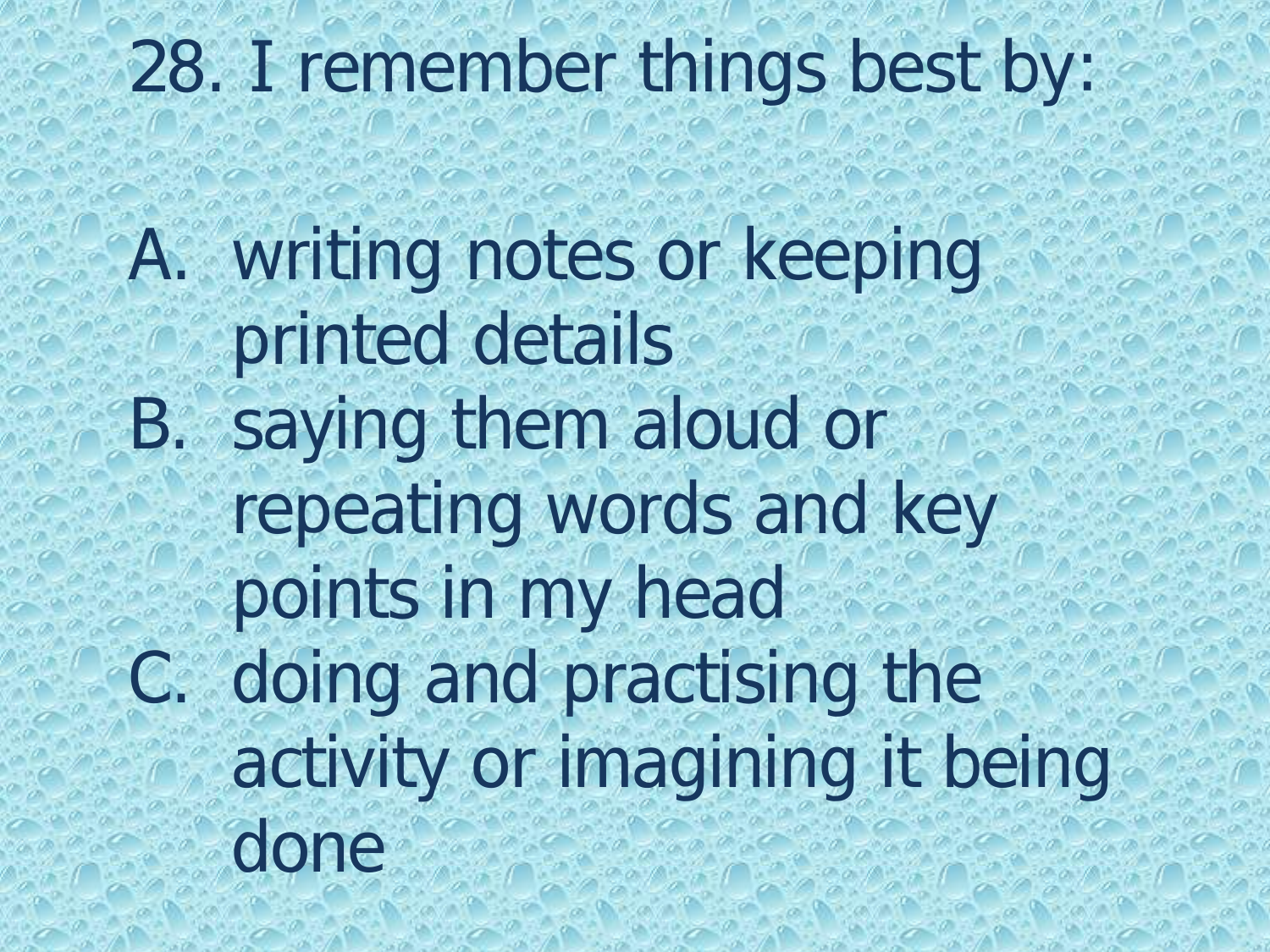

28. I remember things best by:

writing notes or keeping printed details
saying them aloud or repeating words and key points in my head
doing and practising the activity or imagining it being done